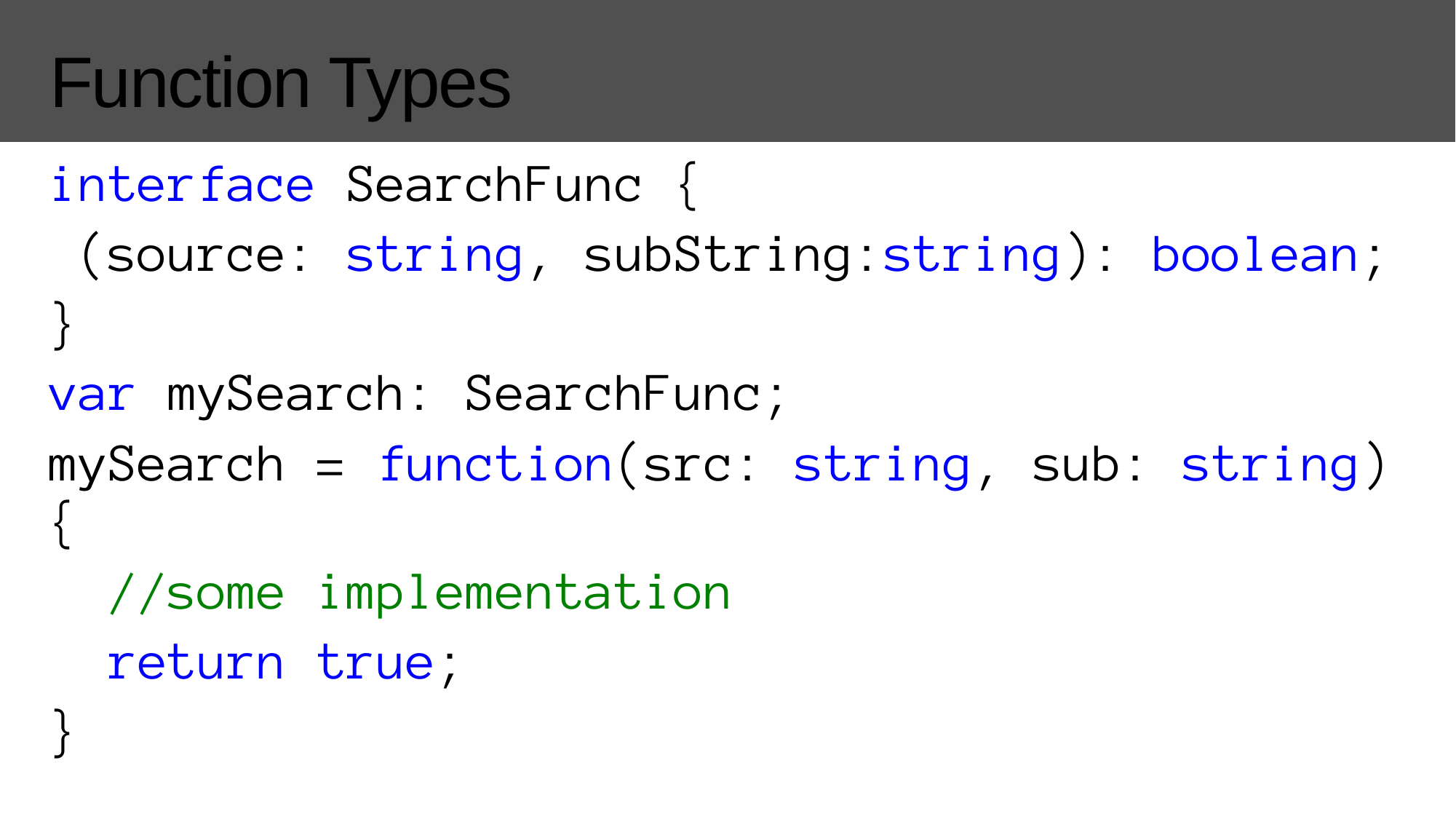

# Function Types
interface SearchFunc {
 (source: string, subString:string): boolean;
}
var mySearch: SearchFunc;
mySearch = function(src: string, sub: string) {
  //some implementation
  return true;
}